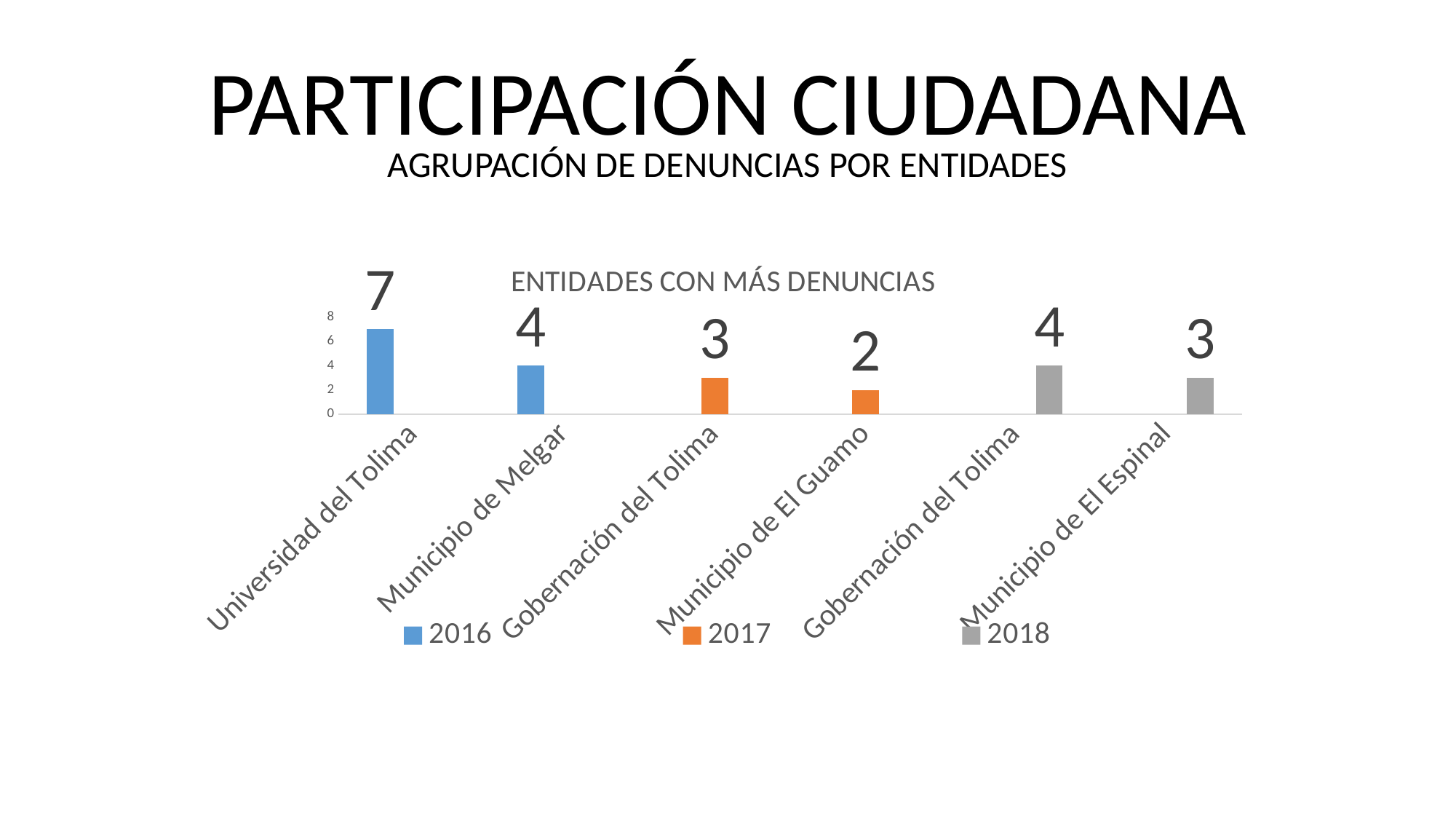

# PARTICIPACIÓN CIUDADANA
AGRUPACIÓN DE DENUNCIAS POR ENTIDADES

### Chart: ENTIDADES CON MÁS DENUNCIAS

| Category | 2016 | 2017 | 2018 |
|---|---|---|---|
| Universidad del Tolima | 7.0 | None | None |
| Municipio de Melgar | 4.0 | None | None |
| Gobernación del Tolima | None | 3.0 | None |
| Municipio de El Guamo | None | 2.0 | None |
| Gobernación del Tolima | None | None | 4.0 |
| Municipio de El Espinal | None | None | 3.0 |